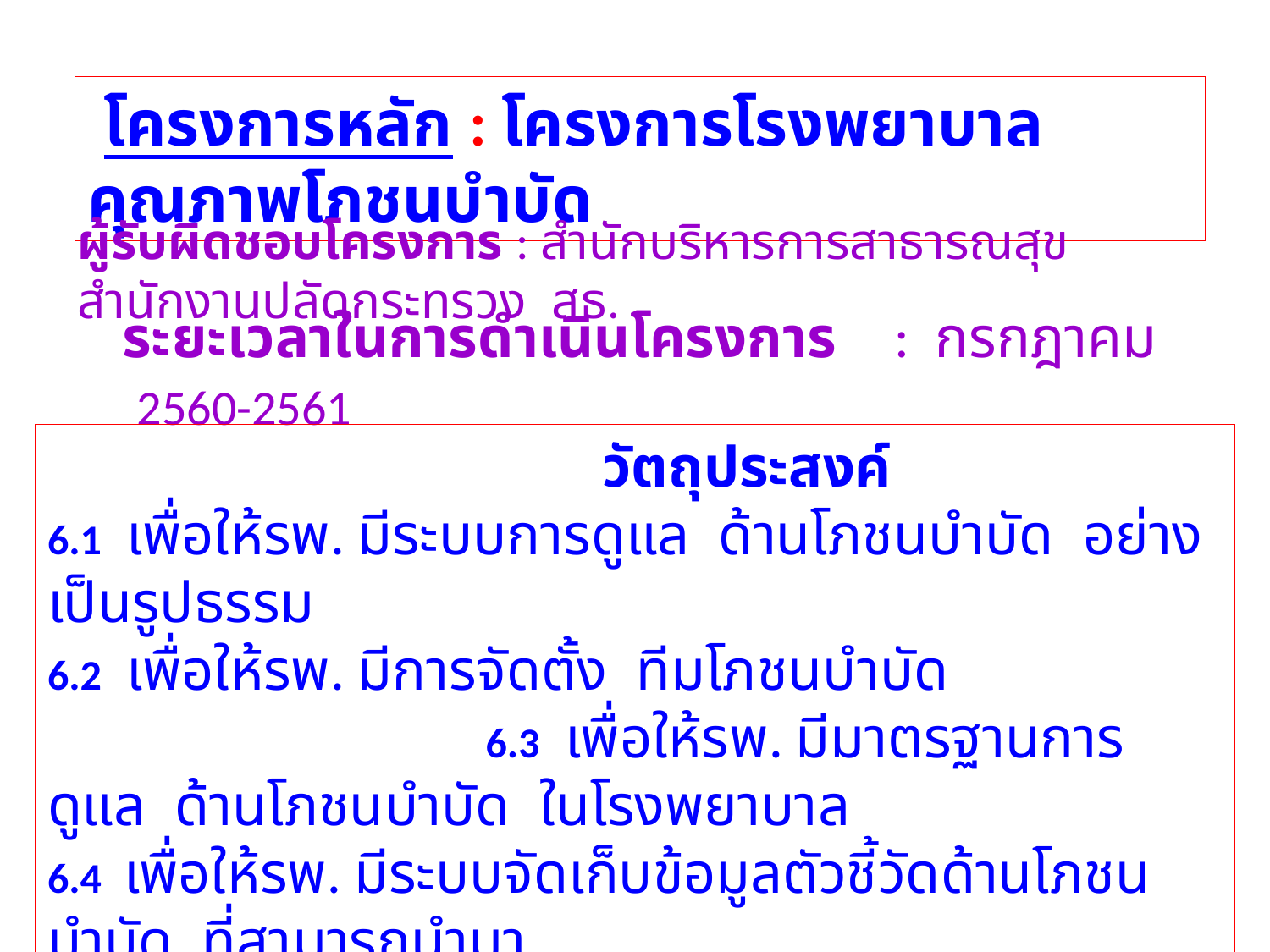

โครงการหลัก : โครงการโรงพยาบาลคุณภาพโภชนบำบัด
ผู้รับผิดชอบโครงการ : สำนักบริหารการสาธารณสุข  สำนักงานปลัดกระทรวง  สธ.
ระยะเวลาในการดำเนินโครงการ    :  กรกฎาคม  2560-2561
                                      วัตถุประสงค์
6.1  เพื่อให้รพ. มีระบบการดูแล  ด้านโภชนบำบัด  อย่างเป็นรูปธรรม
6.2  เพื่อให้รพ. มีการจัดตั้ง  ทีมโภชนบำบัด                                                 6.3  เพื่อให้รพ. มีมาตรฐานการดูแล  ด้านโภชนบำบัด  ในโรงพยาบาล
6.4  เพื่อให้รพ. มีระบบจัดเก็บข้อมูลตัวชี้วัดด้านโภชนบำบัด  ที่สามารถนำมา
        วิเคราะห์ปัญหาสุขภาพ  เพื่อใช้วางแผนการบริหารระบบบริการผู้ป่วย
6.5  เพื่อจัดทำ ระบบบริการสุขภาพ (service plan) สาขาโภชนบำบัด